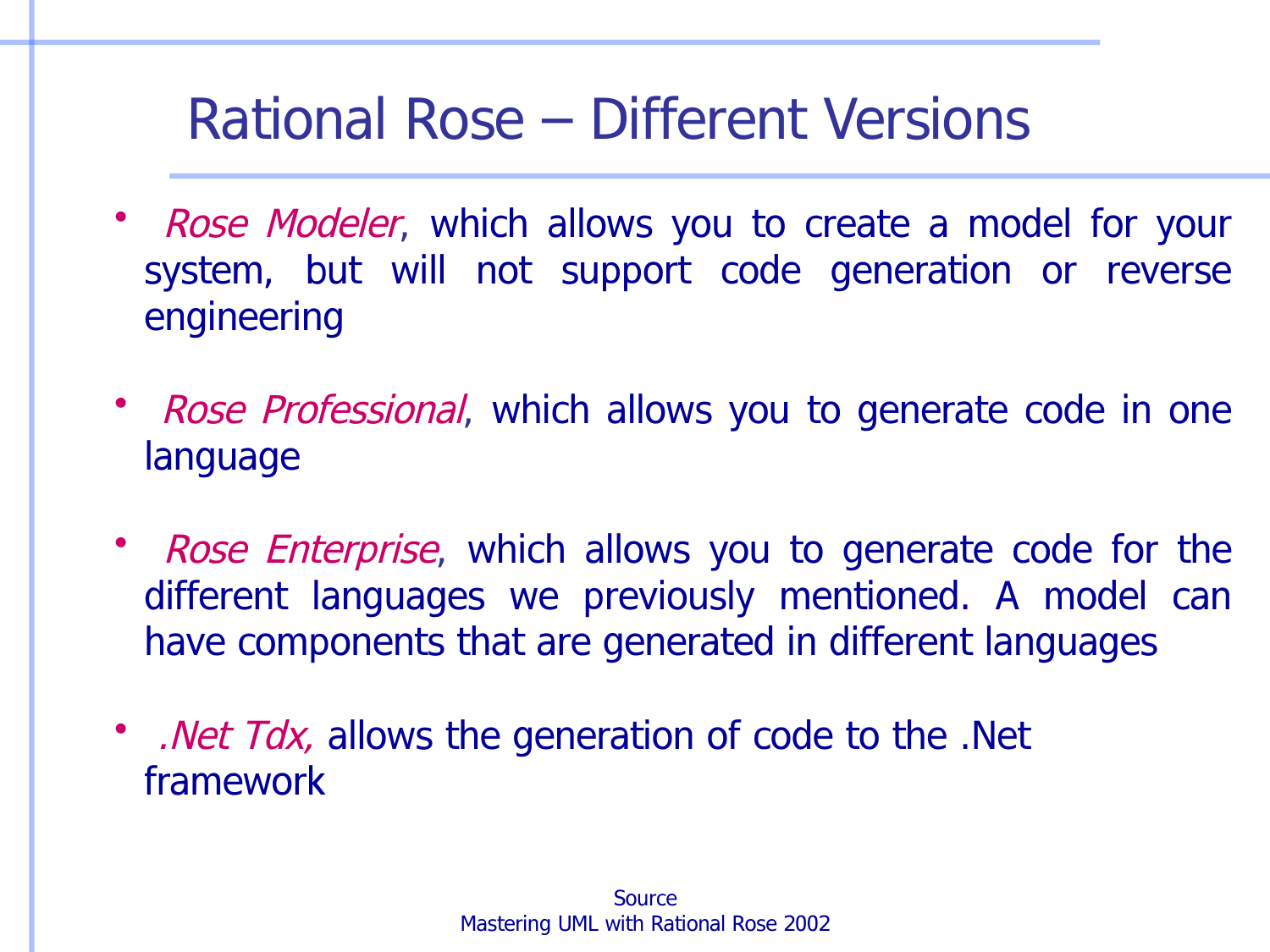

Rational Rose – Different Versions

 Rose Modeler, which allows you to create a model for your system, but will not support code generation or reverse engineering

 Rose Professional, which allows you to generate code in one language

 Rose Enterprise, which allows you to generate code for the different languages we previously mentioned. A model can have components that are generated in different languages

 .Net Tdx, allows the generation of code to the .Net                 framework
Source
Mastering UML with Rational Rose 2002